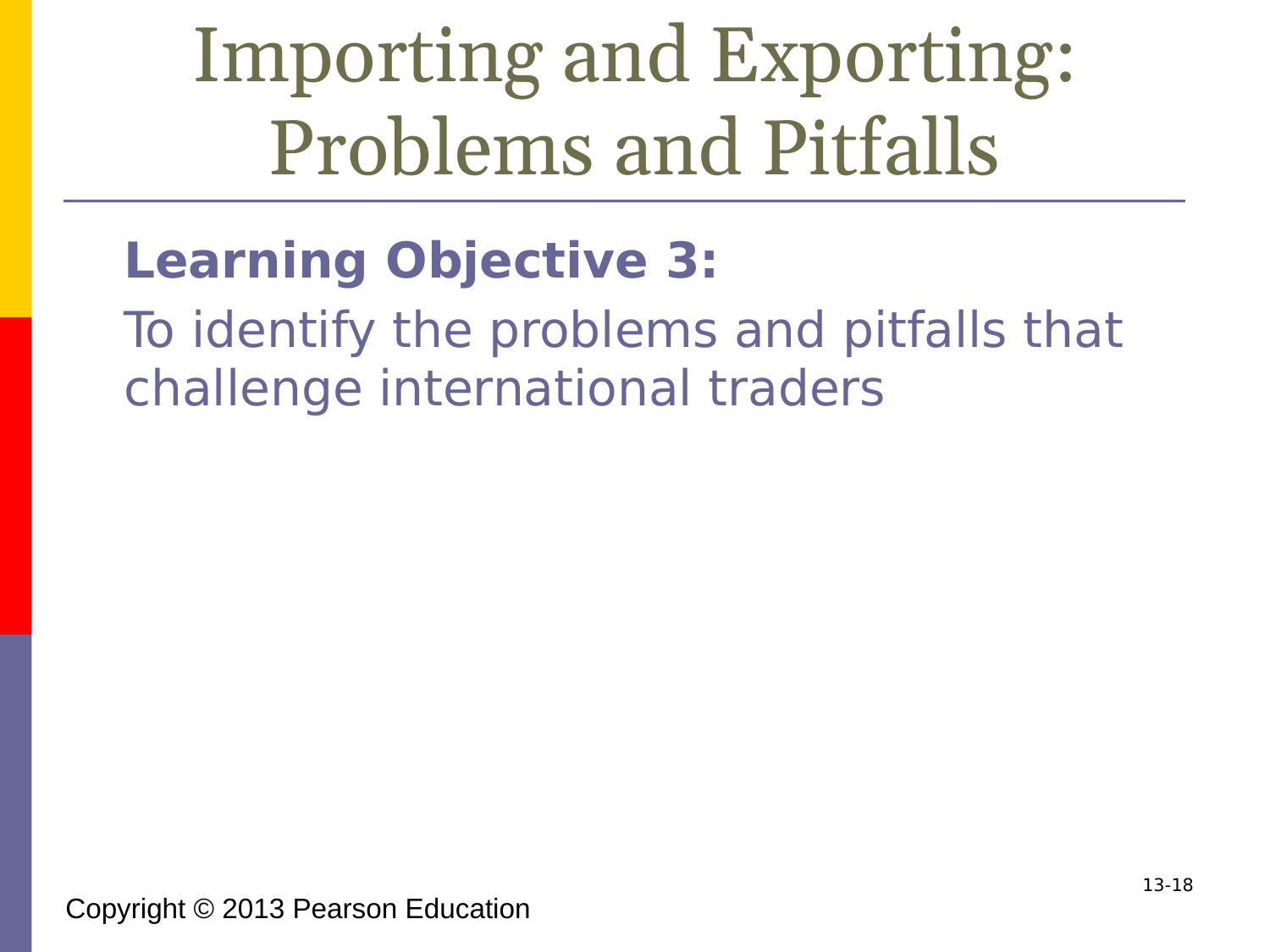

# Importing and Exporting: Problems and Pitfalls
	Learning Objective 3:
	To identify the problems and pitfalls that challenge international traders

13-18